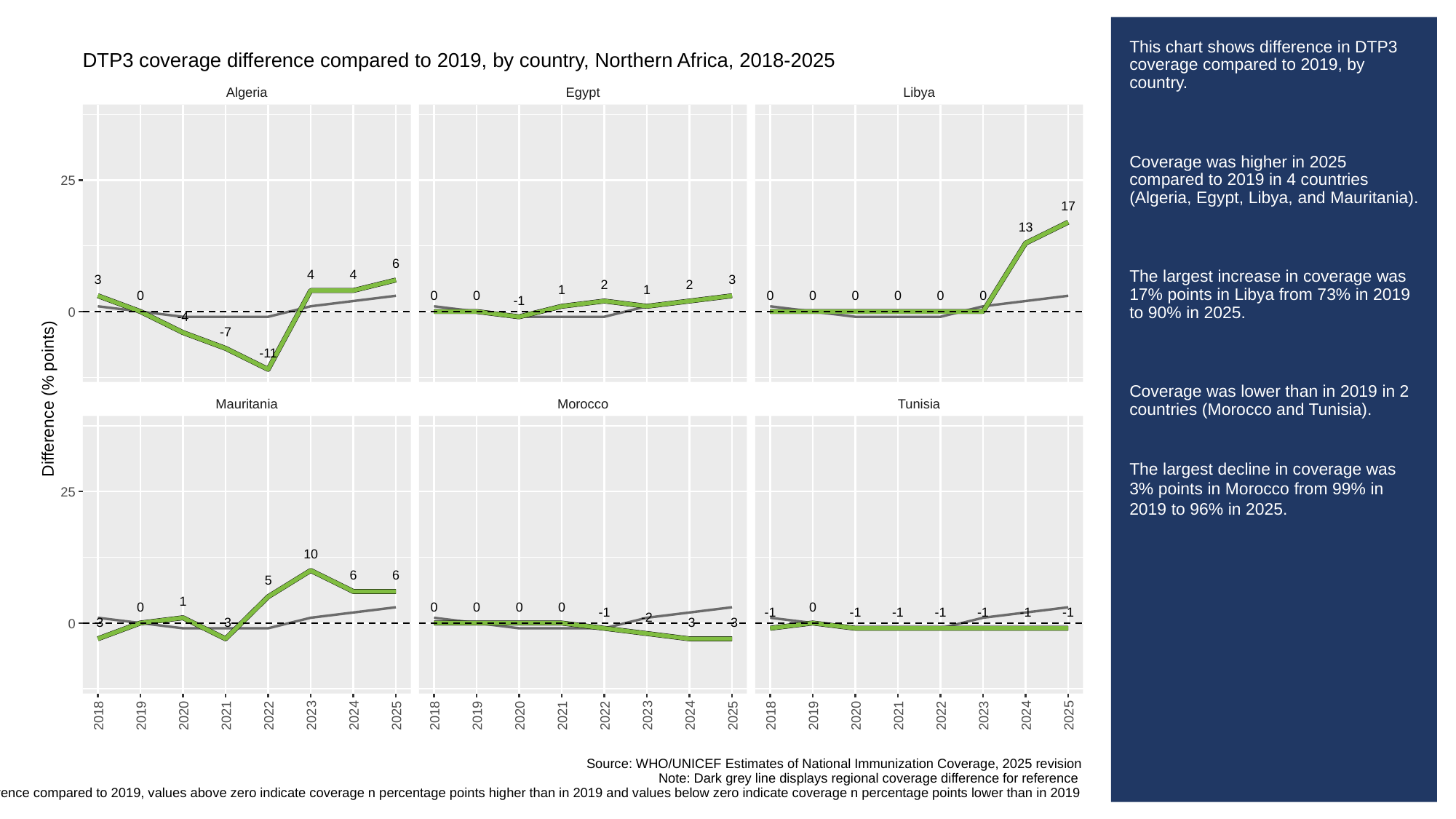

# This chart shows difference in DTP3 coverage compared to 2019, by country.

Coverage was higher in 2025 compared to 2019 in 4 countries (Algeria, Egypt, Libya, and Mauritania).

The largest increase in coverage was 17% points in Libya from 73% in 2019 to 90% in 2025.

Coverage was lower than in 2019 in 2 countries (Morocco and Tunisia).

The largest decline in coverage was 3% points in Morocco from 99% in 2019 to 96% in 2025.

DTP3 coverage difference compared to 2019, by country, Northern Africa, 2018-2025
Algeria
Egypt
Libya

25

17
13

6
4
4
3
3
2
2

1
1
0
0
0
0
0
0
0
0
0
-1

0
-4

-7
-11

Difference (% points)
Mauritania
Morocco
Tunisia

25

10

6
6

5
1
0
0
0
0
0
0
-1
-1
-1
-1
-1
-1
-1
-1

-2
-3
-3
-3
-3
0

2018
2019
2020
2021
2022
2023
2024
2025
2018
2019
2020
2021
2022
2023
2024
2025
2018
2019
2020
2021
2022
2023
2024
2025
Source: WHO/UNICEF Estimates of National Immunization Coverage, 2025 revision
Note: Dark grey line displays regional coverage difference for reference
When looking at coverage difference compared to 2019, values above zero indicate coverage n percentage points higher than in 2019 and values below zero indicate coverage n percentage points lower than in 2019